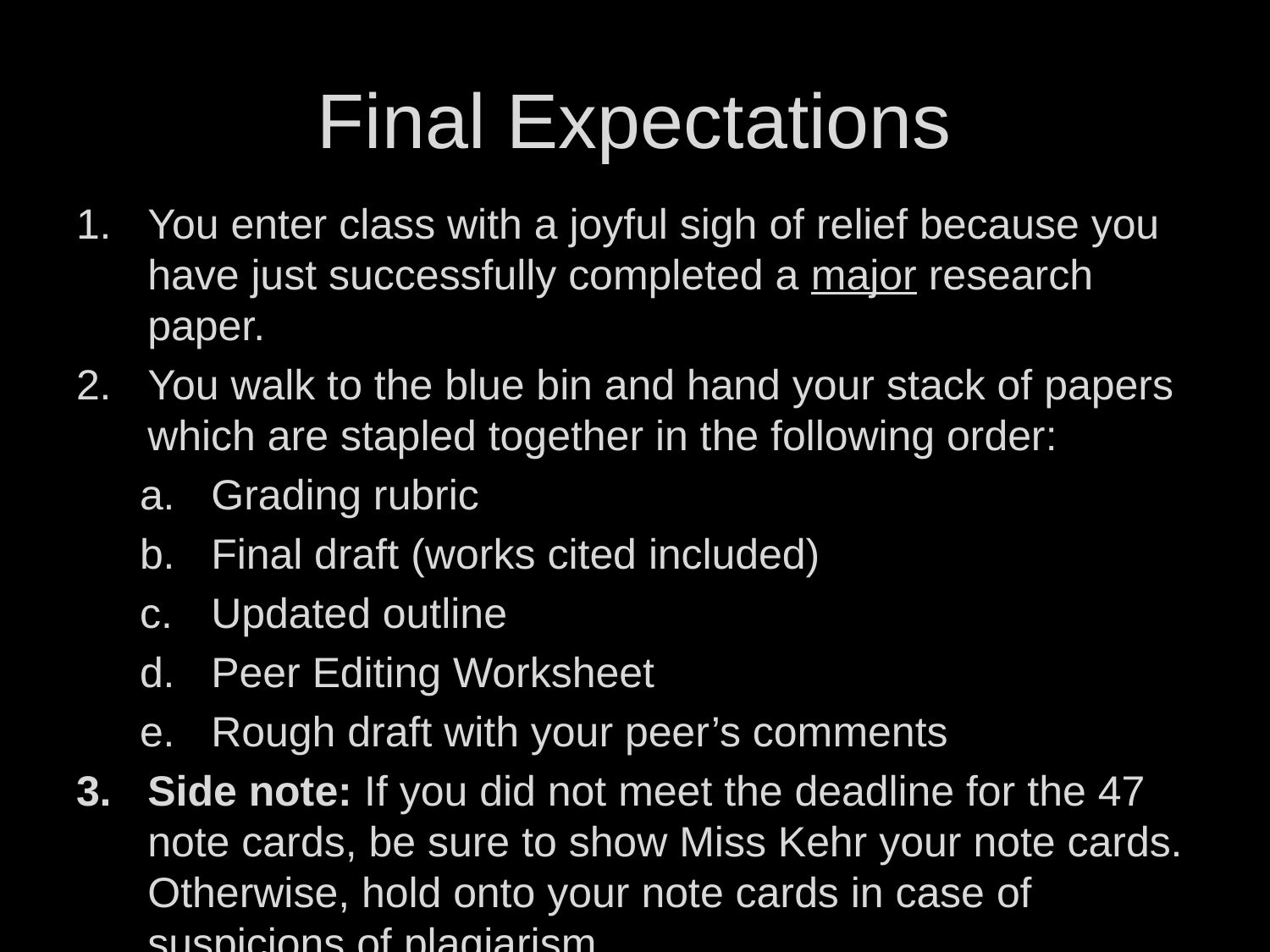

# Final Expectations
You enter class with a joyful sigh of relief because you have just successfully completed a major research paper.
You walk to the blue bin and hand your stack of papers which are stapled together in the following order:
Grading rubric
Final draft (works cited included)
Updated outline
Peer Editing Worksheet
Rough draft with your peer’s comments
Side note: If you did not meet the deadline for the 47 note cards, be sure to show Miss Kehr your note cards. Otherwise, hold onto your note cards in case of suspicions of plagiarism.